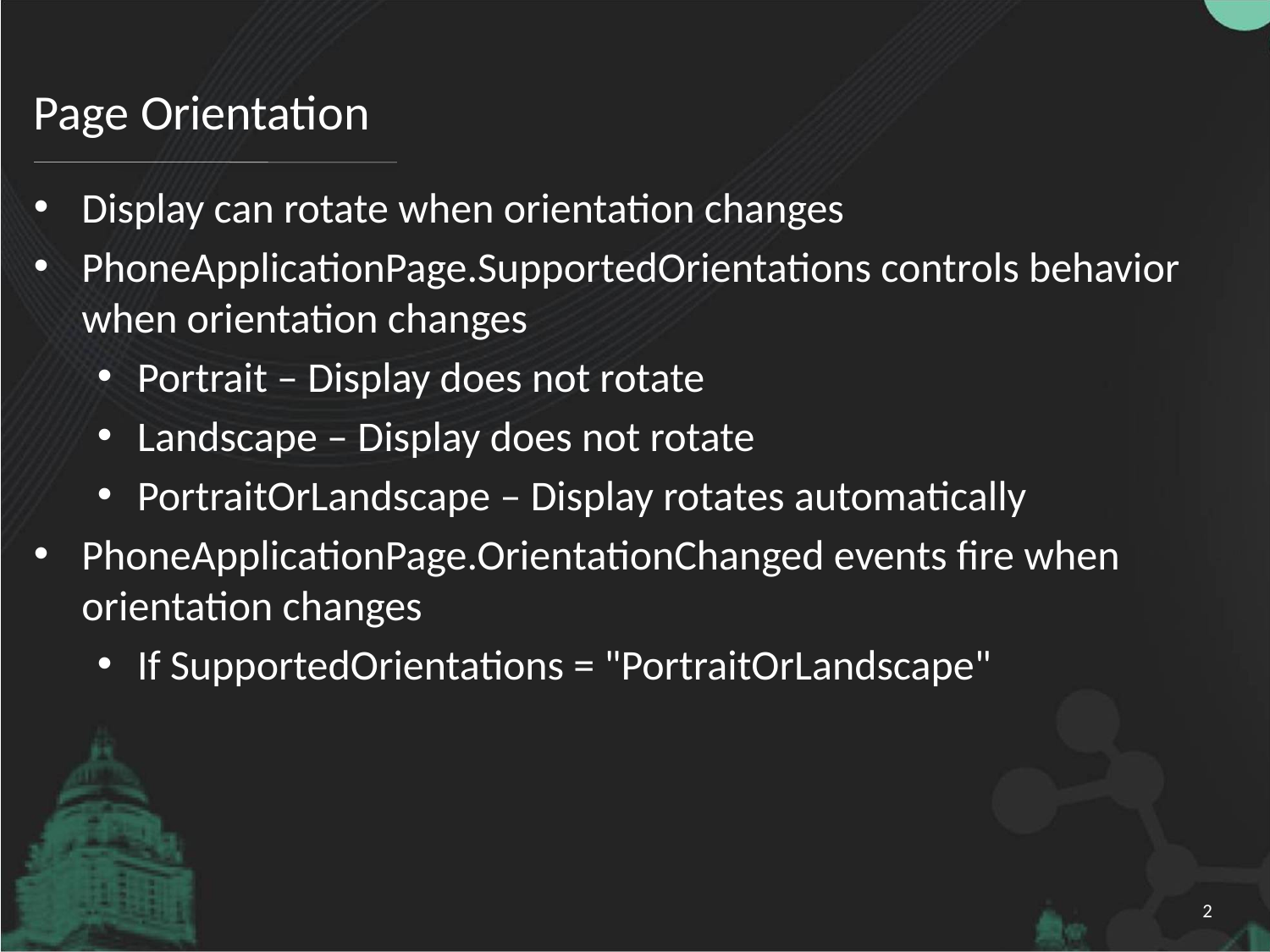

# Page Orientation
Display can rotate when orientation changes
PhoneApplicationPage.SupportedOrientations controls behavior when orientation changes
Portrait – Display does not rotate
Landscape – Display does not rotate
PortraitOrLandscape – Display rotates automatically
PhoneApplicationPage.OrientationChanged events fire when orientation changes
If SupportedOrientations = "PortraitOrLandscape"
2